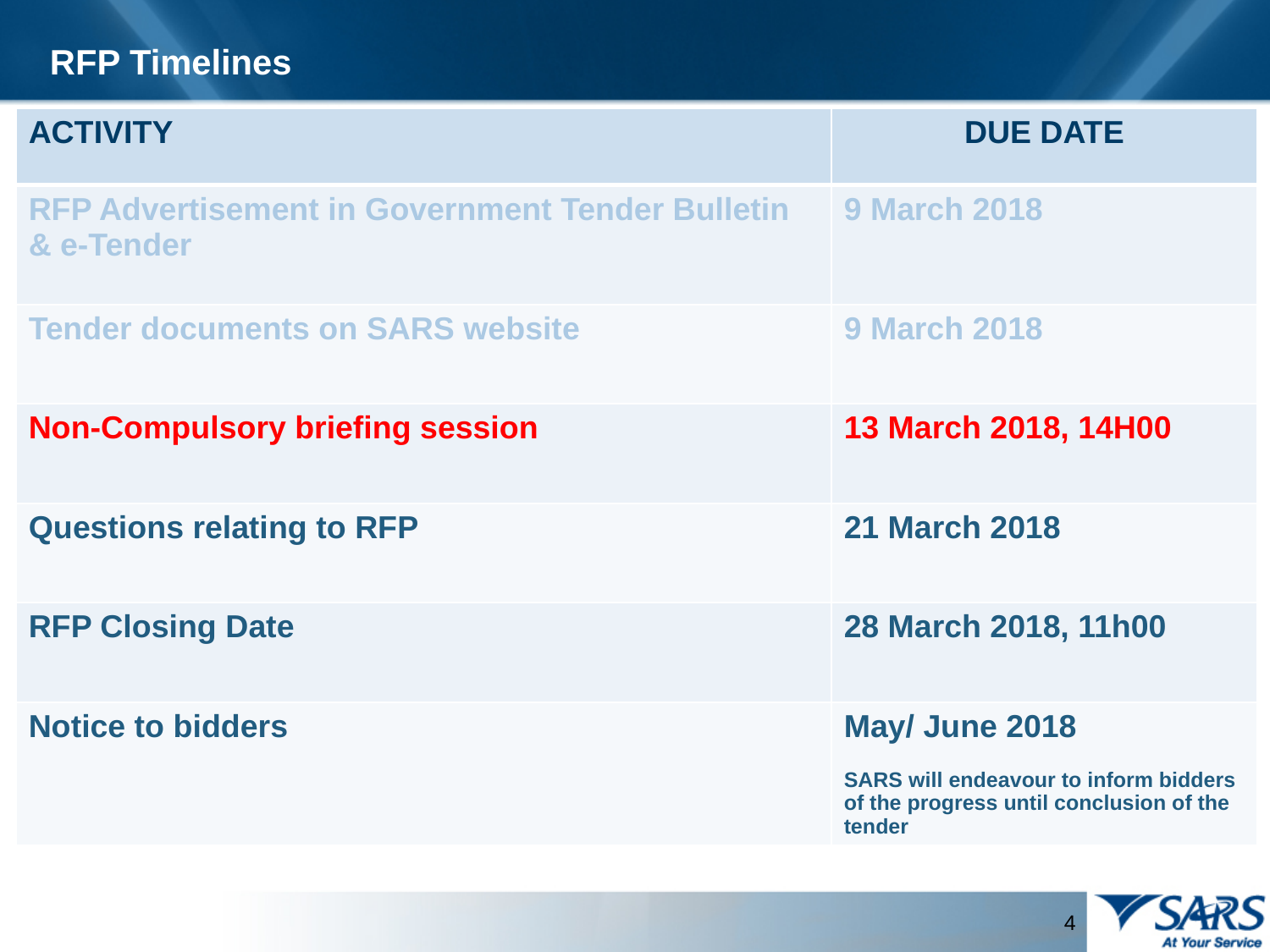

RFP Timelines
| ACTIVITY | DUE DATE |
| --- | --- |
| RFP Advertisement in Government Tender Bulletin & e-Tender | 9 March 2018 |
| Tender documents on SARS website | 9 March 2018 |
| Non-Compulsory briefing session | 13 March 2018, 14H00 |
| Questions relating to RFP | 21 March 2018 |
| RFP Closing Date | 28 March 2018, 11h00 |
| Notice to bidders | May/ June 2018 SARS will endeavour to inform bidders of the progress until conclusion of the tender |
4